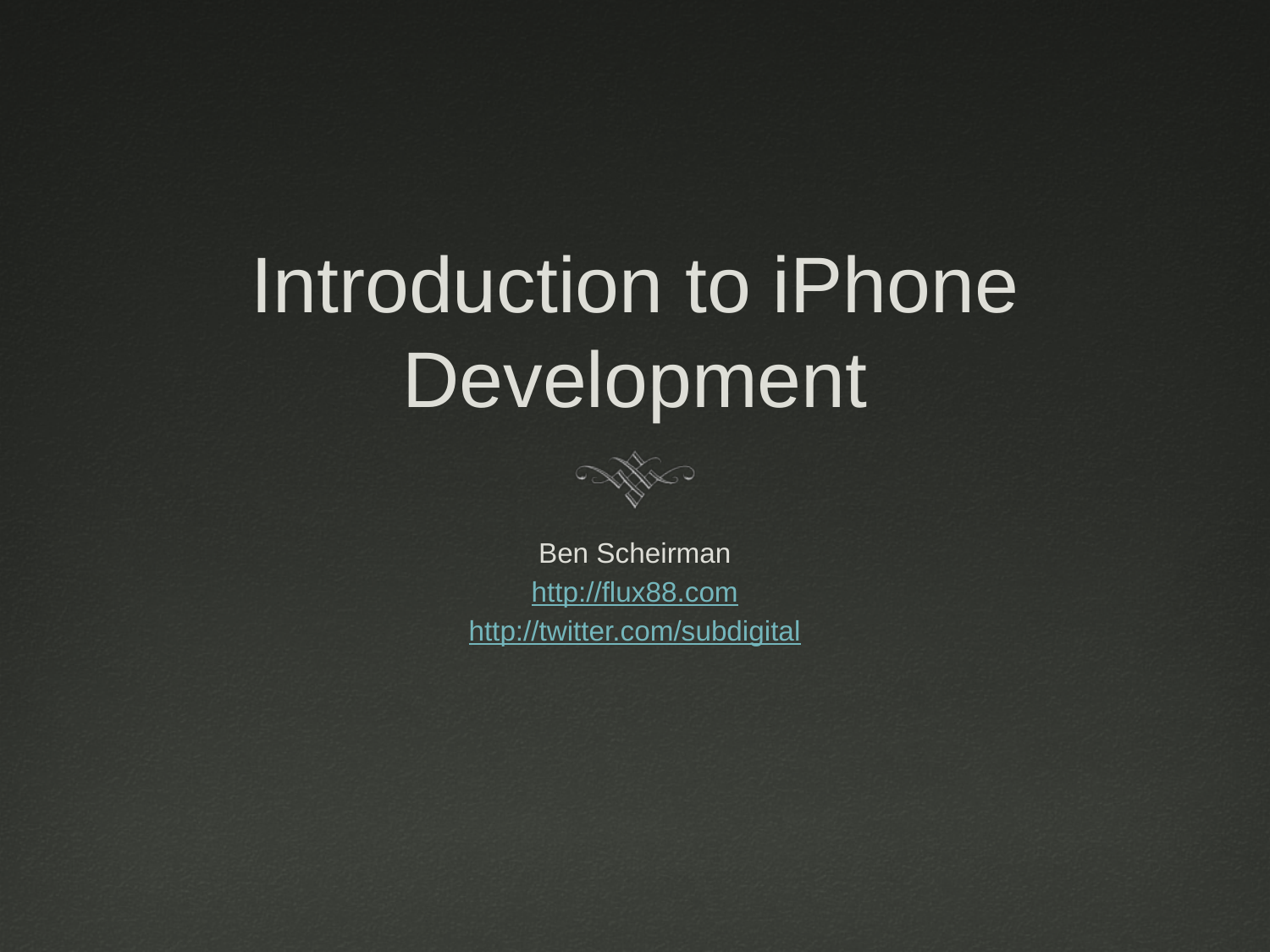

# Introduction to iPhone Development
Ben Scheirman
http://flux88.com
http://twitter.com/subdigital